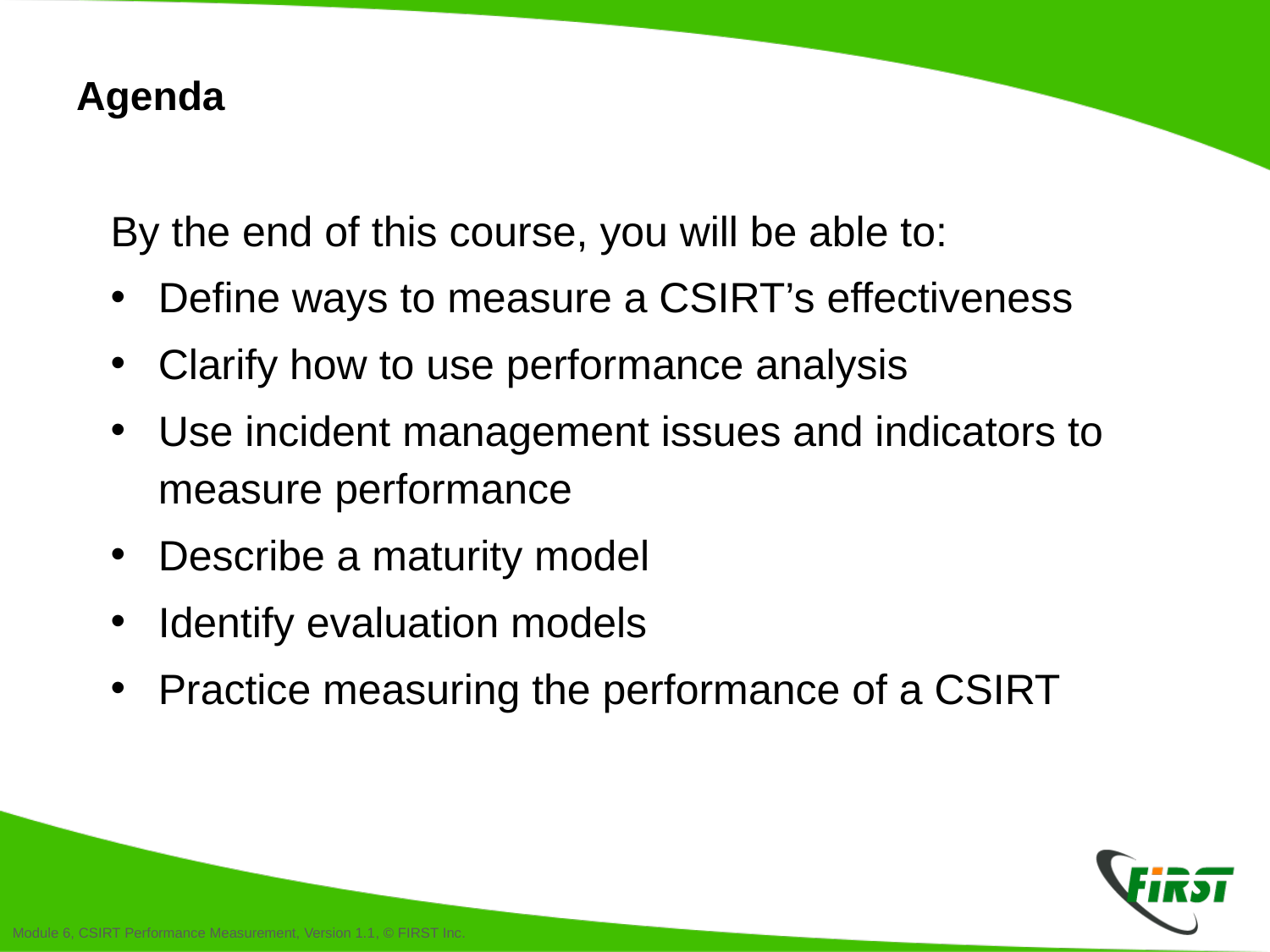

# Agenda
By the end of this course, you will be able to:
Define ways to measure a CSIRT’s effectiveness
Clarify how to use performance analysis
Use incident management issues and indicators to measure performance
Describe a maturity model
Identify evaluation models
Practice measuring the performance of a CSIRT